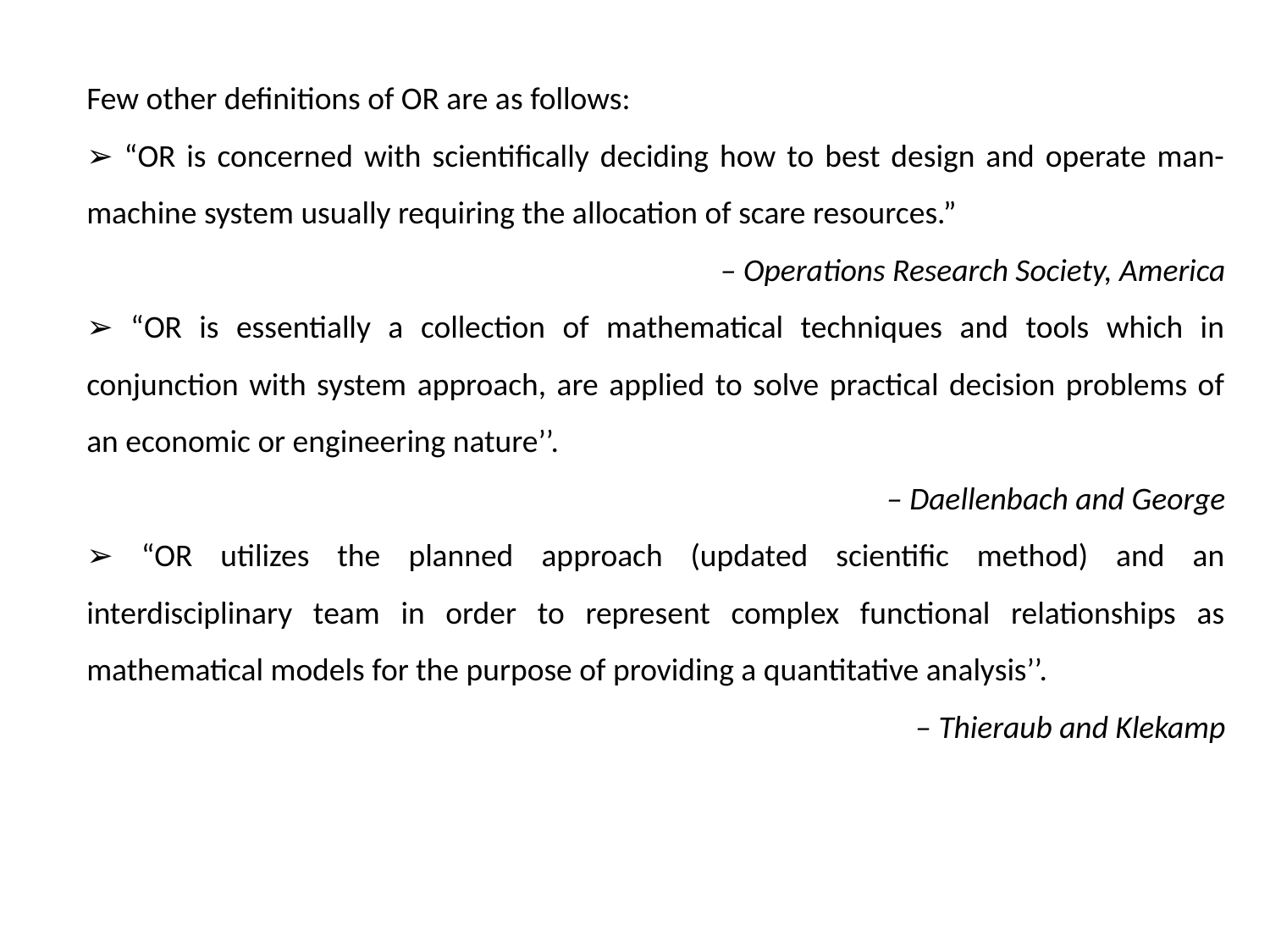

Few other definitions of OR are as follows:
➢ “OR is concerned with scientifically deciding how to best design and operate man-machine system usually requiring the allocation of scare resources.”
– Operations Research Society, America
➢ “OR is essentially a collection of mathematical techniques and tools which in conjunction with system approach, are applied to solve practical decision problems of an economic or engineering nature’’.
– Daellenbach and George
➢ “OR utilizes the planned approach (updated scientific method) and an interdisciplinary team in order to represent complex functional relationships as mathematical models for the purpose of providing a quantitative analysis’’.
– Thieraub and Klekamp